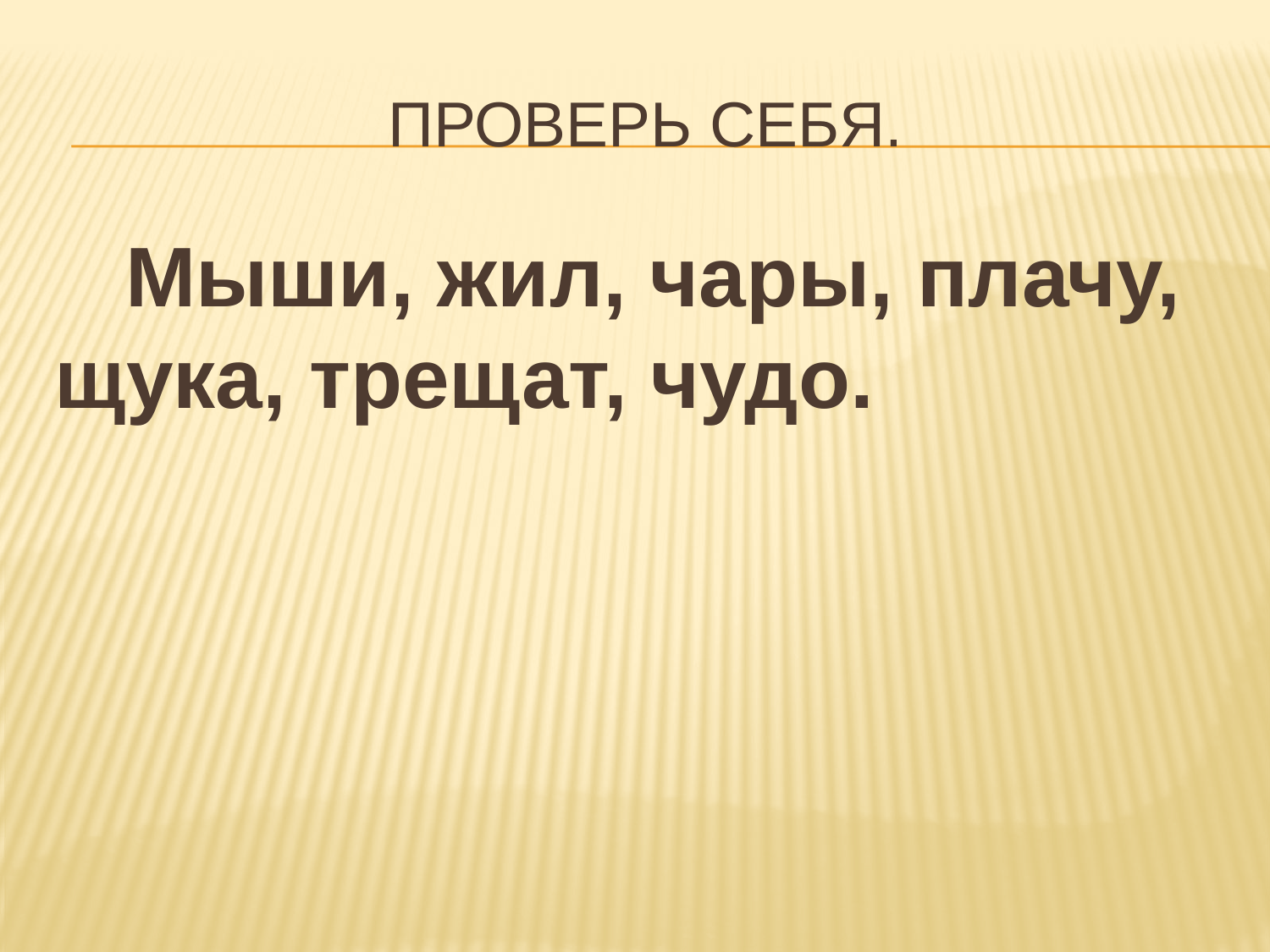

# Проверь себя.
   Мыши, жил, чары, плачу, щука, трещат, чудо.